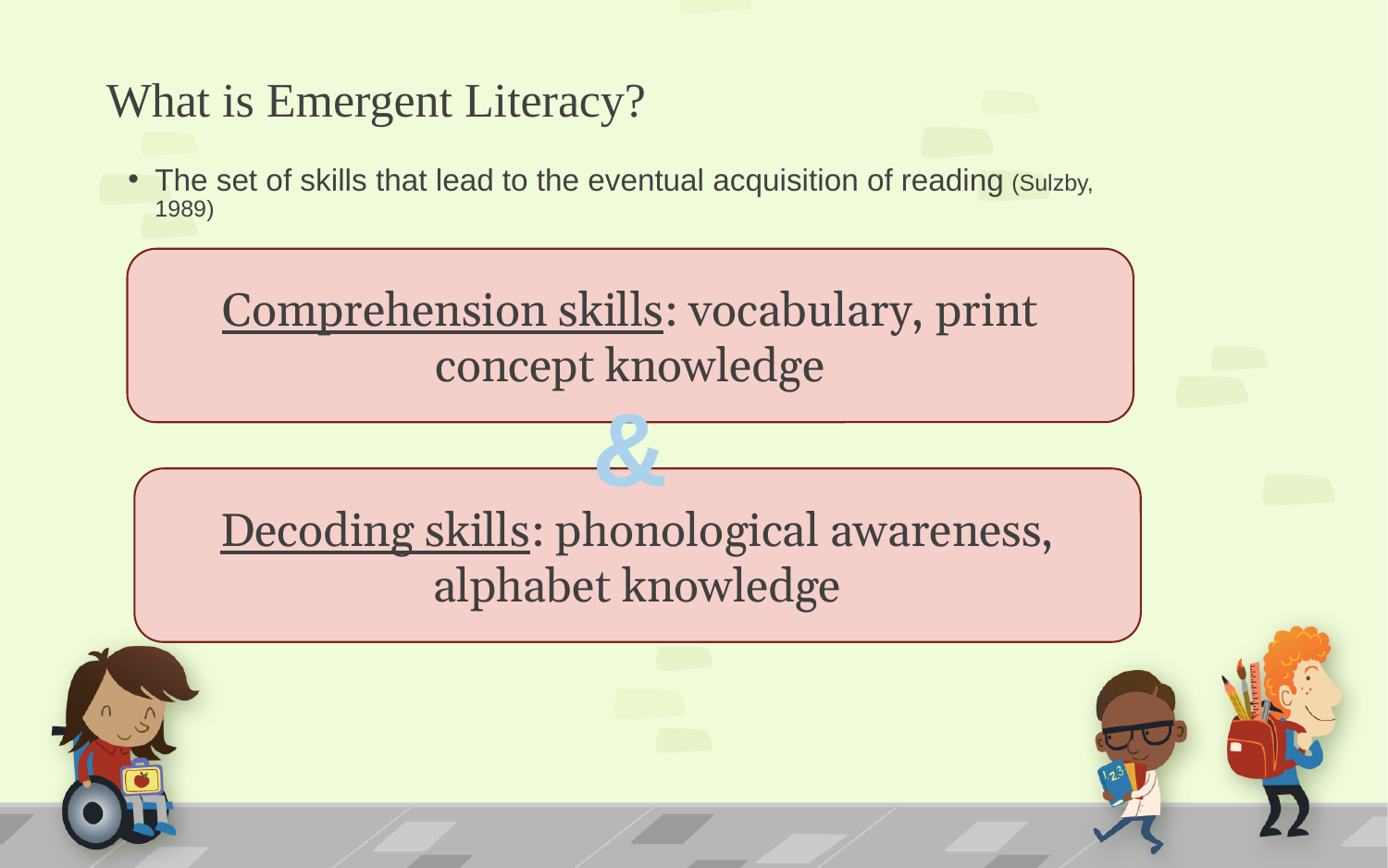

# What is Emergent Literacy?
The set of skills that lead to the eventual acquisition of reading (Sulzby, 1989)

Comprehension skills: vocabulary, print concept knowledge
&
Decoding skills: phonological awareness, alphabet knowledge